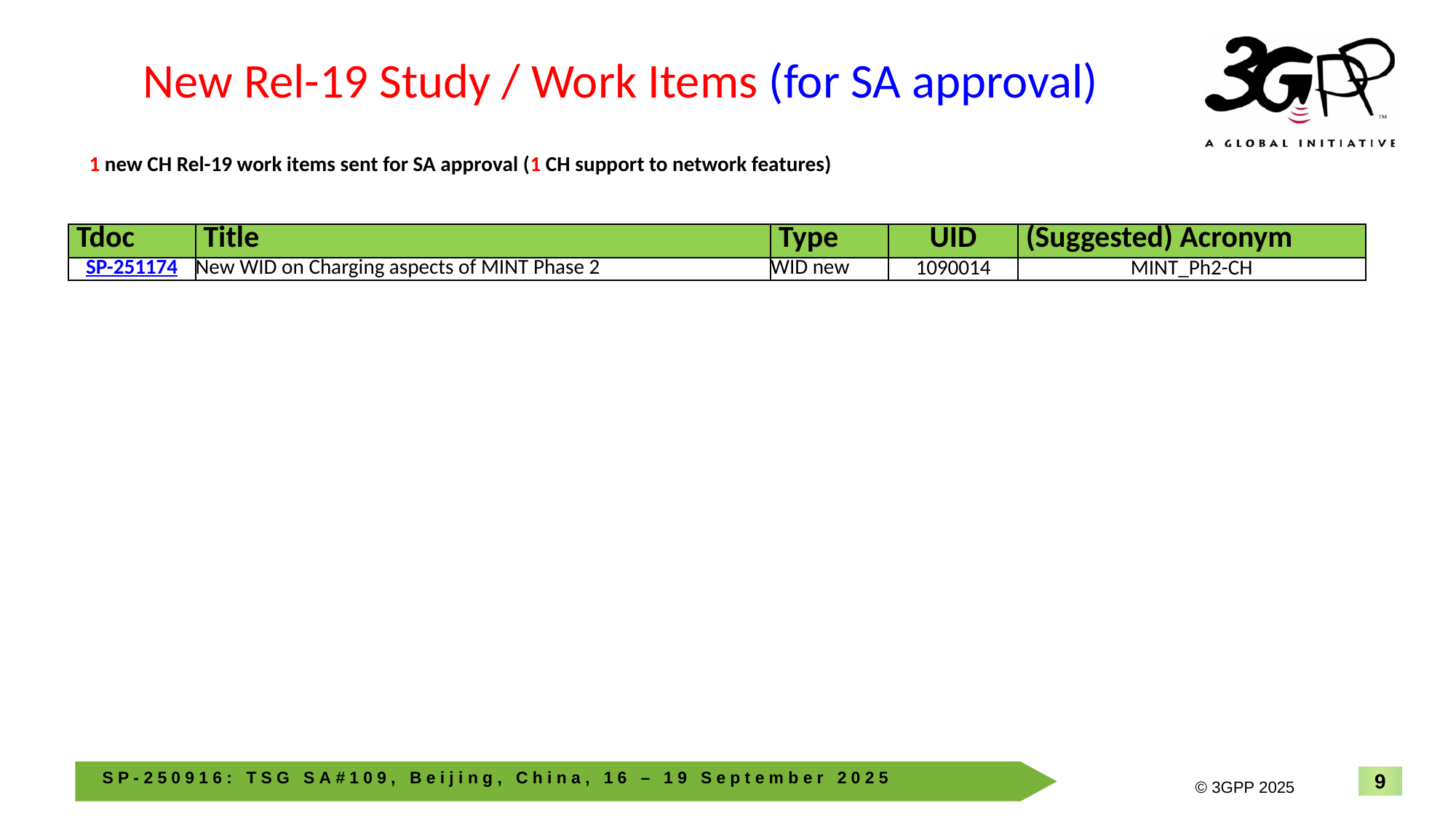

New Rel-19 Study / Work Items (for SA approval)
1 new CH Rel-19 work items sent for SA approval (1 CH support to network features)
| Tdoc | Title | Type | UID | (Suggested) Acronym |
| --- | --- | --- | --- | --- |
| SP-251174 | New WID on Charging aspects of MINT Phase 2 | WID new | 1090014 | MINT\_Ph2-CH |